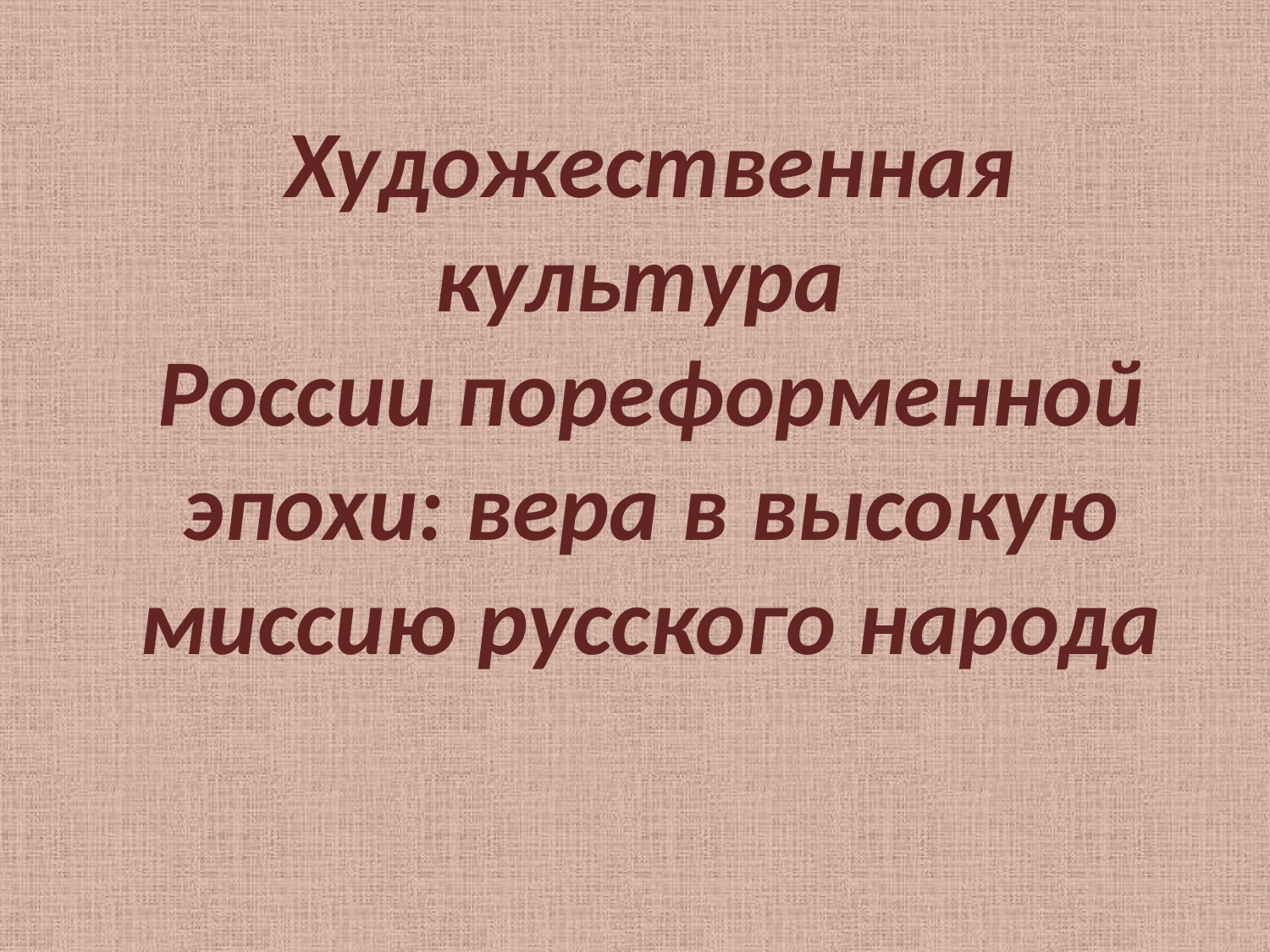

Художественная культура
России пореформенной эпохи: вера в высокую миссию русского народа